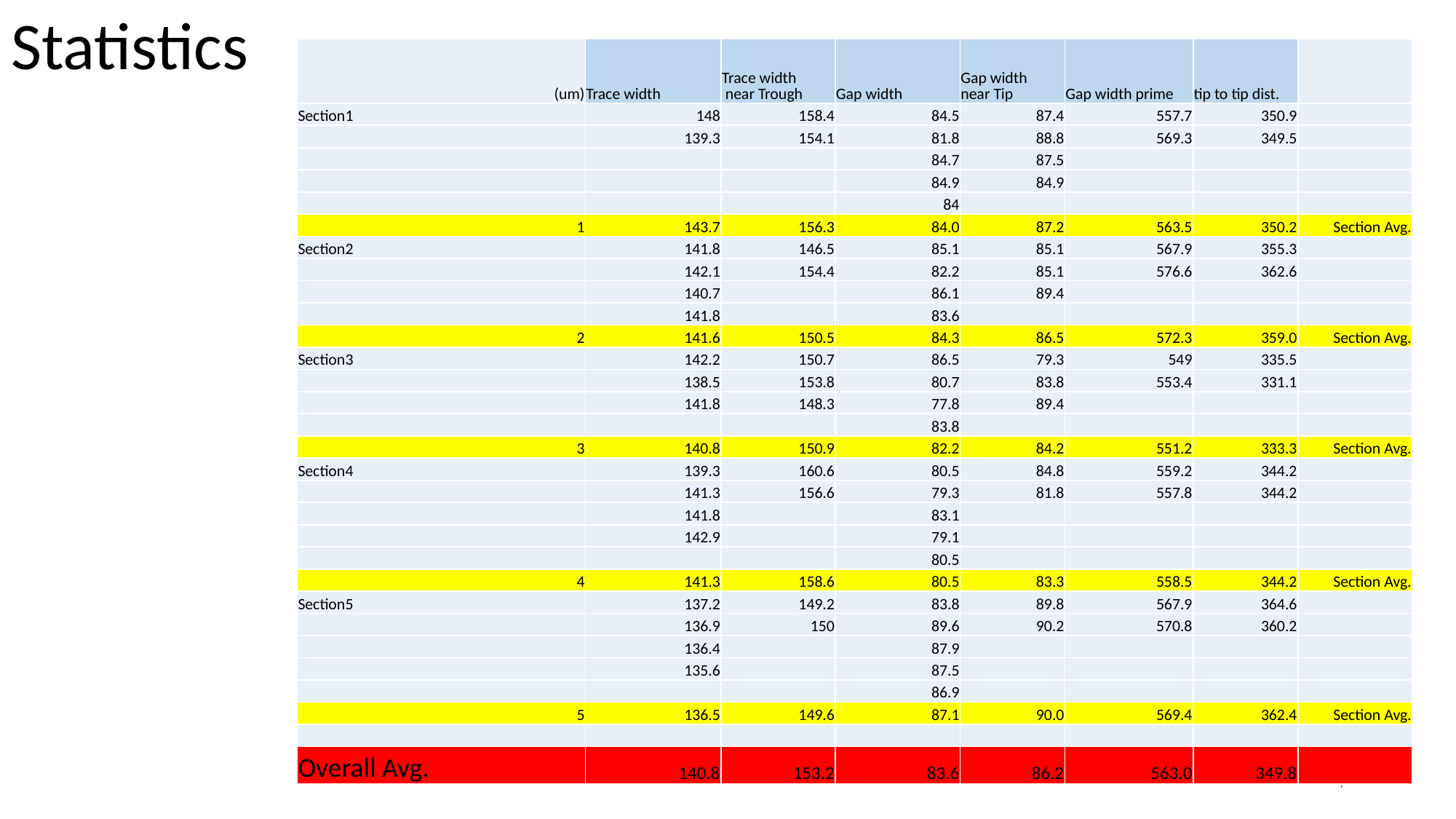

# Statistics
| (um) | Trace width | Trace width near Trough | Gap width | Gap width near Tip | Gap width prime | tip to tip dist. |  |
| --- | --- | --- | --- | --- | --- | --- | --- |
| Section1 | 148 | 158.4 | 84.5 | 87.4 | 557.7 | 350.9 |  |
|  | 139.3 | 154.1 | 81.8 | 88.8 | 569.3 | 349.5 |  |
|  |  |  | 84.7 | 87.5 |  |  |  |
|  |  |  | 84.9 | 84.9 |  |  |  |
|  |  |  | 84 |  |  |  |  |
| 1 | 143.7 | 156.3 | 84.0 | 87.2 | 563.5 | 350.2 | Section Avg. |
| Section2 | 141.8 | 146.5 | 85.1 | 85.1 | 567.9 | 355.3 |  |
|  | 142.1 | 154.4 | 82.2 | 85.1 | 576.6 | 362.6 |  |
|  | 140.7 |  | 86.1 | 89.4 |  |  |  |
|  | 141.8 |  | 83.6 |  |  |  |  |
| 2 | 141.6 | 150.5 | 84.3 | 86.5 | 572.3 | 359.0 | Section Avg. |
| Section3 | 142.2 | 150.7 | 86.5 | 79.3 | 549 | 335.5 |  |
|  | 138.5 | 153.8 | 80.7 | 83.8 | 553.4 | 331.1 |  |
|  | 141.8 | 148.3 | 77.8 | 89.4 |  |  |  |
|  |  |  | 83.8 |  |  |  |  |
| 3 | 140.8 | 150.9 | 82.2 | 84.2 | 551.2 | 333.3 | Section Avg. |
| Section4 | 139.3 | 160.6 | 80.5 | 84.8 | 559.2 | 344.2 |  |
|  | 141.3 | 156.6 | 79.3 | 81.8 | 557.8 | 344.2 |  |
|  | 141.8 |  | 83.1 |  |  |  |  |
|  | 142.9 |  | 79.1 |  |  |  |  |
|  |  |  | 80.5 |  |  |  |  |
| 4 | 141.3 | 158.6 | 80.5 | 83.3 | 558.5 | 344.2 | Section Avg. |
| Section5 | 137.2 | 149.2 | 83.8 | 89.8 | 567.9 | 364.6 |  |
|  | 136.9 | 150 | 89.6 | 90.2 | 570.8 | 360.2 |  |
|  | 136.4 |  | 87.9 |  |  |  |  |
|  | 135.6 |  | 87.5 |  |  |  |  |
|  |  |  | 86.9 |  |  |  |  |
| 5 | 136.5 | 149.6 | 87.1 | 90.0 | 569.4 | 362.4 | Section Avg. |
|  |  |  |  |  |  |  |  |
| Overall Avg. | 140.8 | 153.2 | 83.6 | 86.2 | 563.0 | 349.8 |  |
4